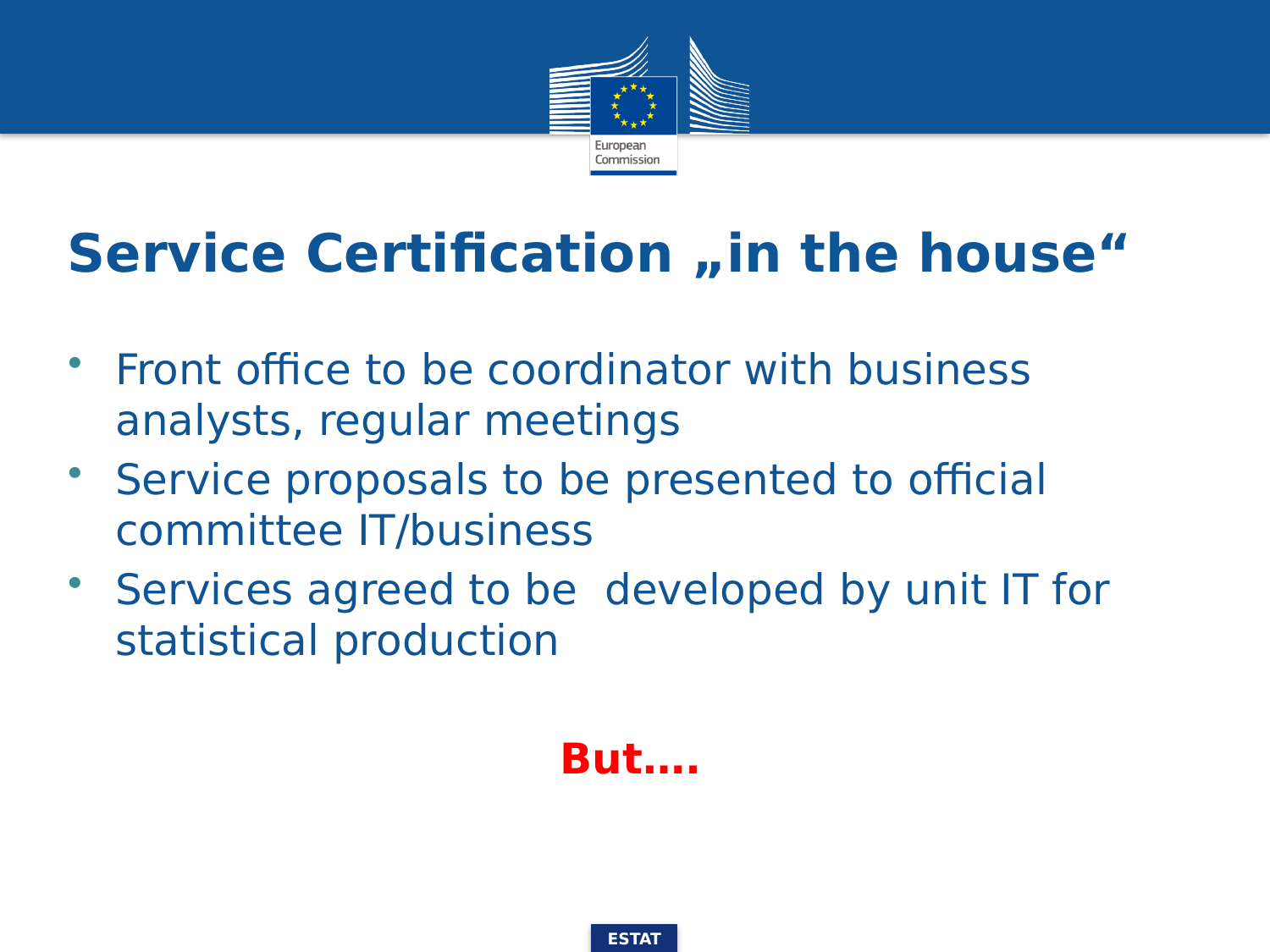

# Service Certification „in the house“
Front office to be coordinator with business analysts, regular meetings
Service proposals to be presented to official committee IT/business
Services agreed to be  developed by unit IT for statistical production

But….